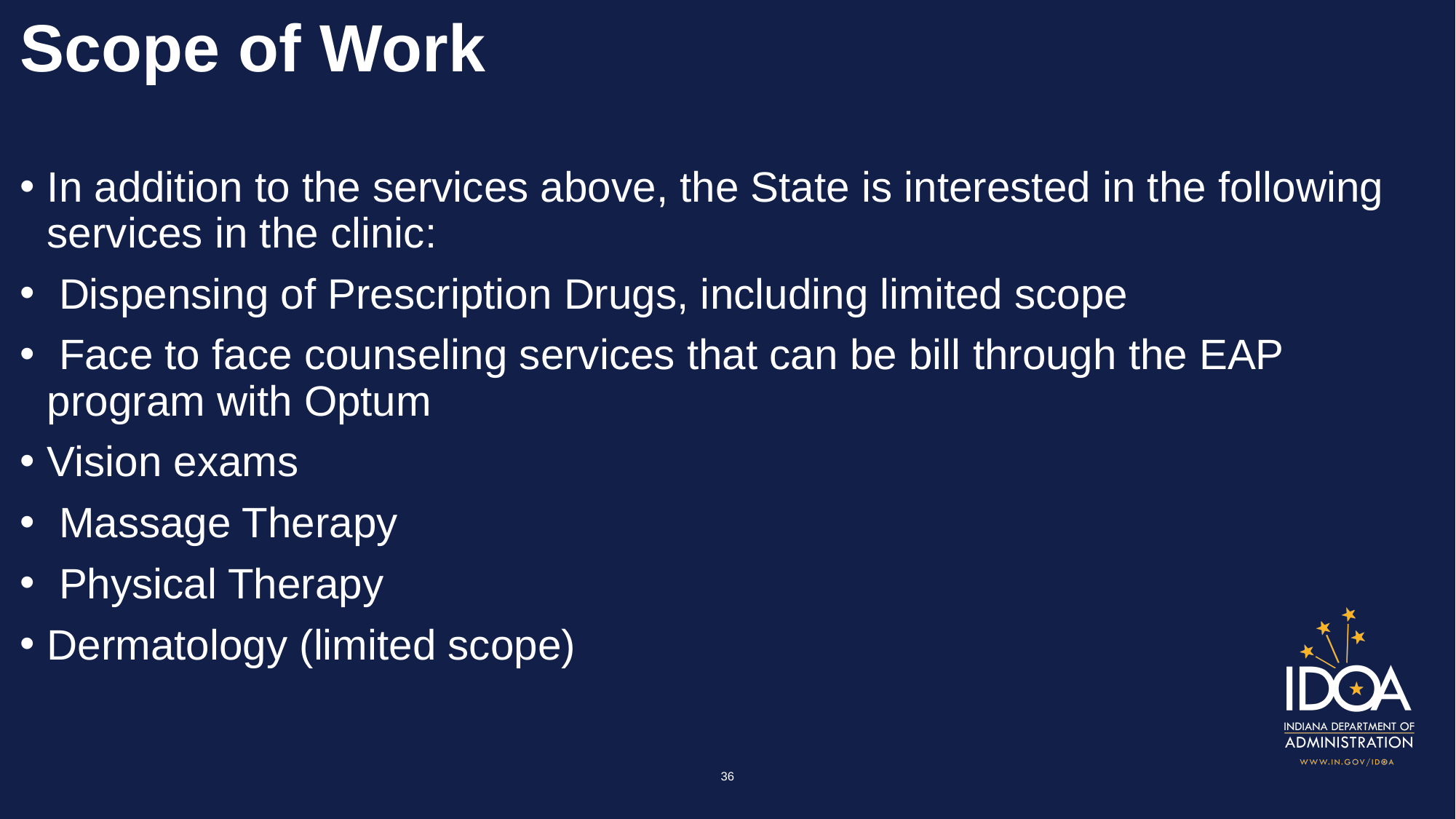

# Scope of Work

In addition to the services above, the State is interested in the following services in the clinic:
 Dispensing of Prescription Drugs, including limited scope
 Face to face counseling services that can be bill through the EAP program with Optum
Vision exams
 Massage Therapy
 Physical Therapy
Dermatology (limited scope)

36